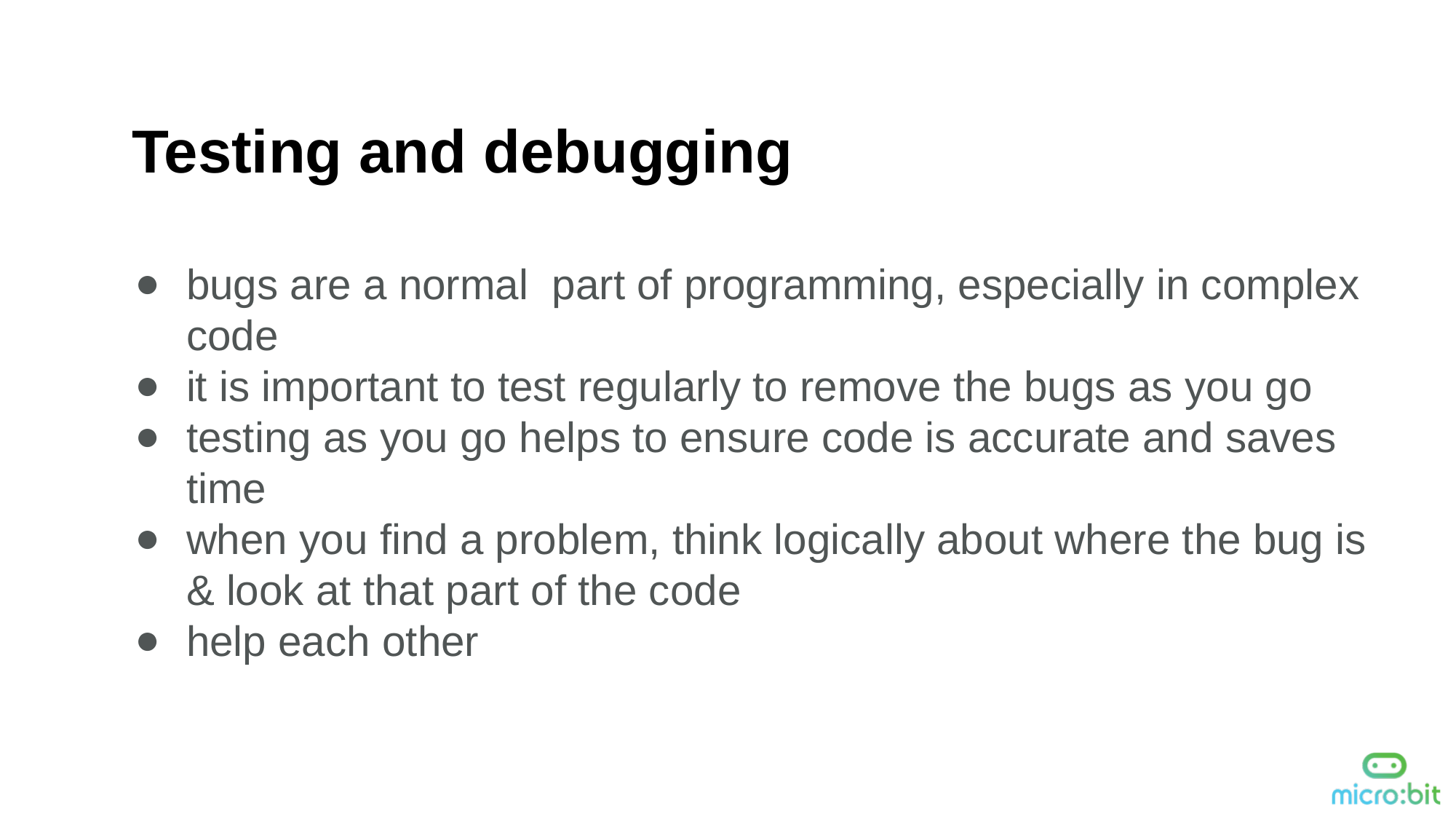

Testing and debugging

bugs are a normal  part of programming, especially in complex code
it is important to test regularly to remove the bugs as you go
testing as you go helps to ensure code is accurate and saves time
when you find a problem, think logically about where the bug is & look at that part of the code
help each other